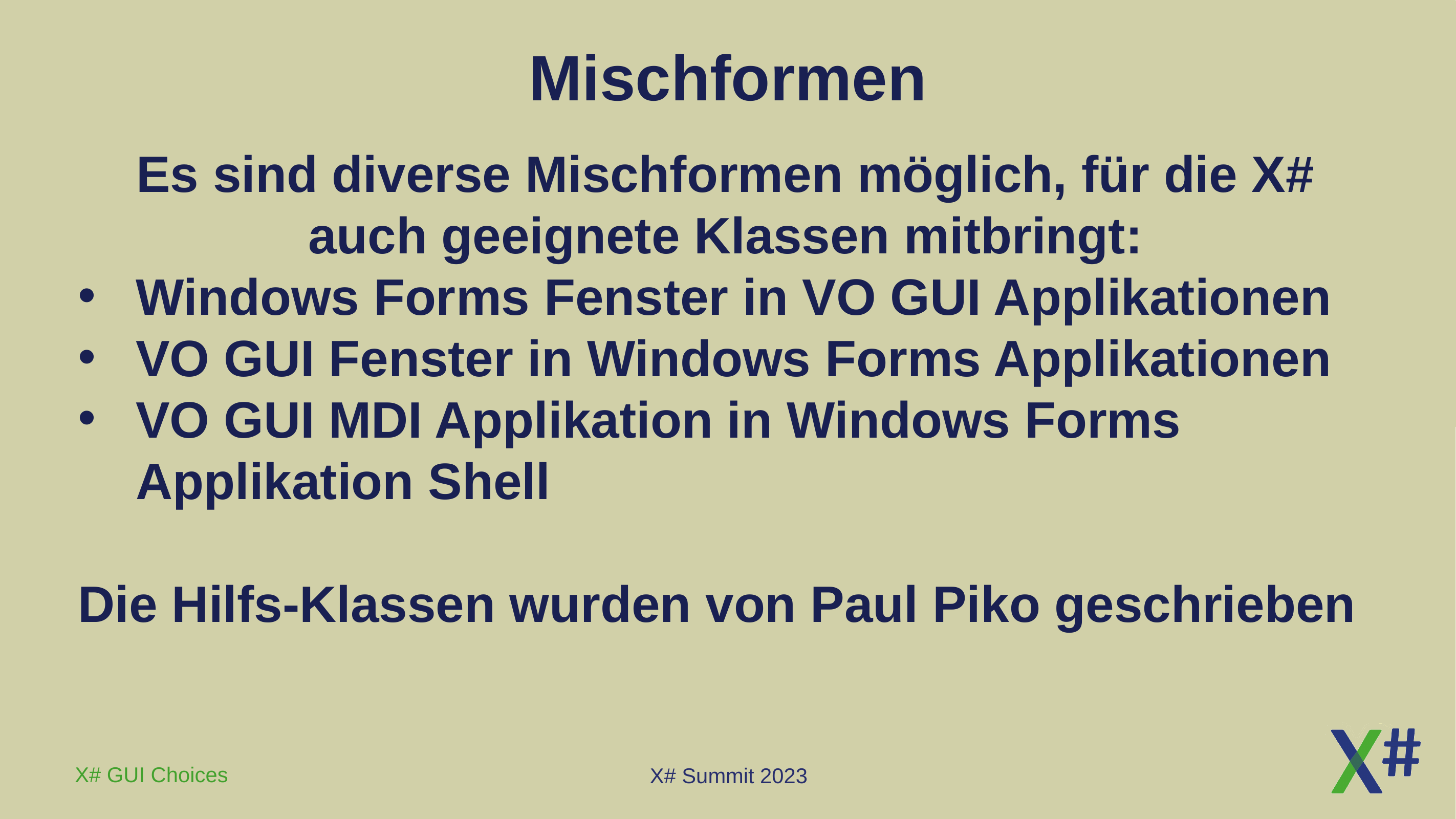

# Mischformen
Es sind diverse Mischformen möglich, für die X# auch geeignete Klassen mitbringt:
Windows Forms Fenster in VO GUI Applikationen
VO GUI Fenster in Windows Forms Applikationen
VO GUI MDI Applikation in Windows Forms Applikation Shell

Die Hilfs-Klassen wurden von Paul Piko geschrieben